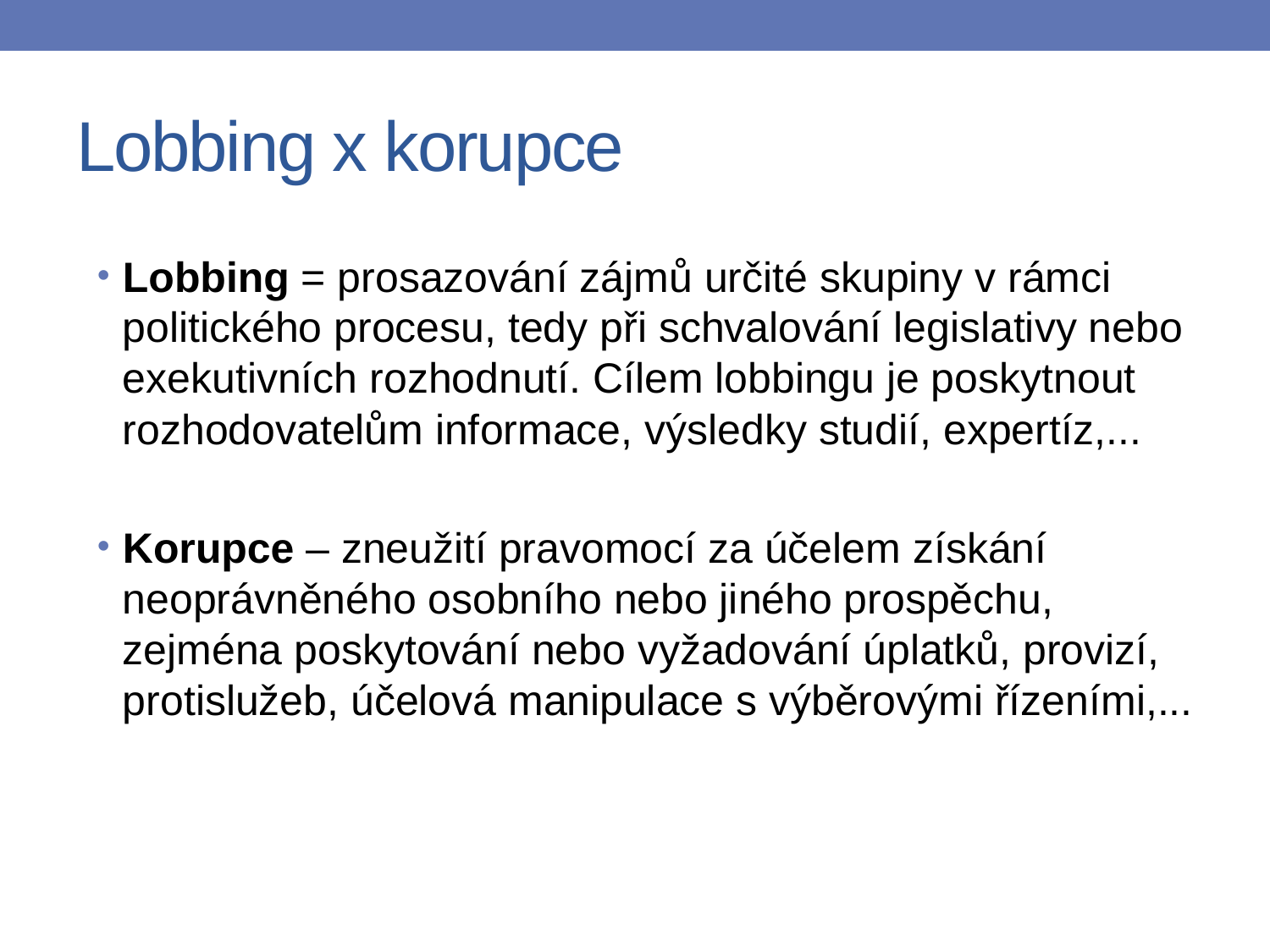

# Lobbing x korupce

Lobbing = prosazování zájmů určité skupiny v rámci politického procesu, tedy při schvalování legislativy nebo exekutivních rozhodnutí. Cílem lobbingu je poskytnout rozhodovatelům informace, výsledky studií, expertíz,...

Korupce – zneužití pravomocí za účelem získání neoprávněného osobního nebo jiného prospěchu, zejména poskytování nebo vyžadování úplatků, provizí, protislužeb, účelová manipulace s výběrovými řízeními,...